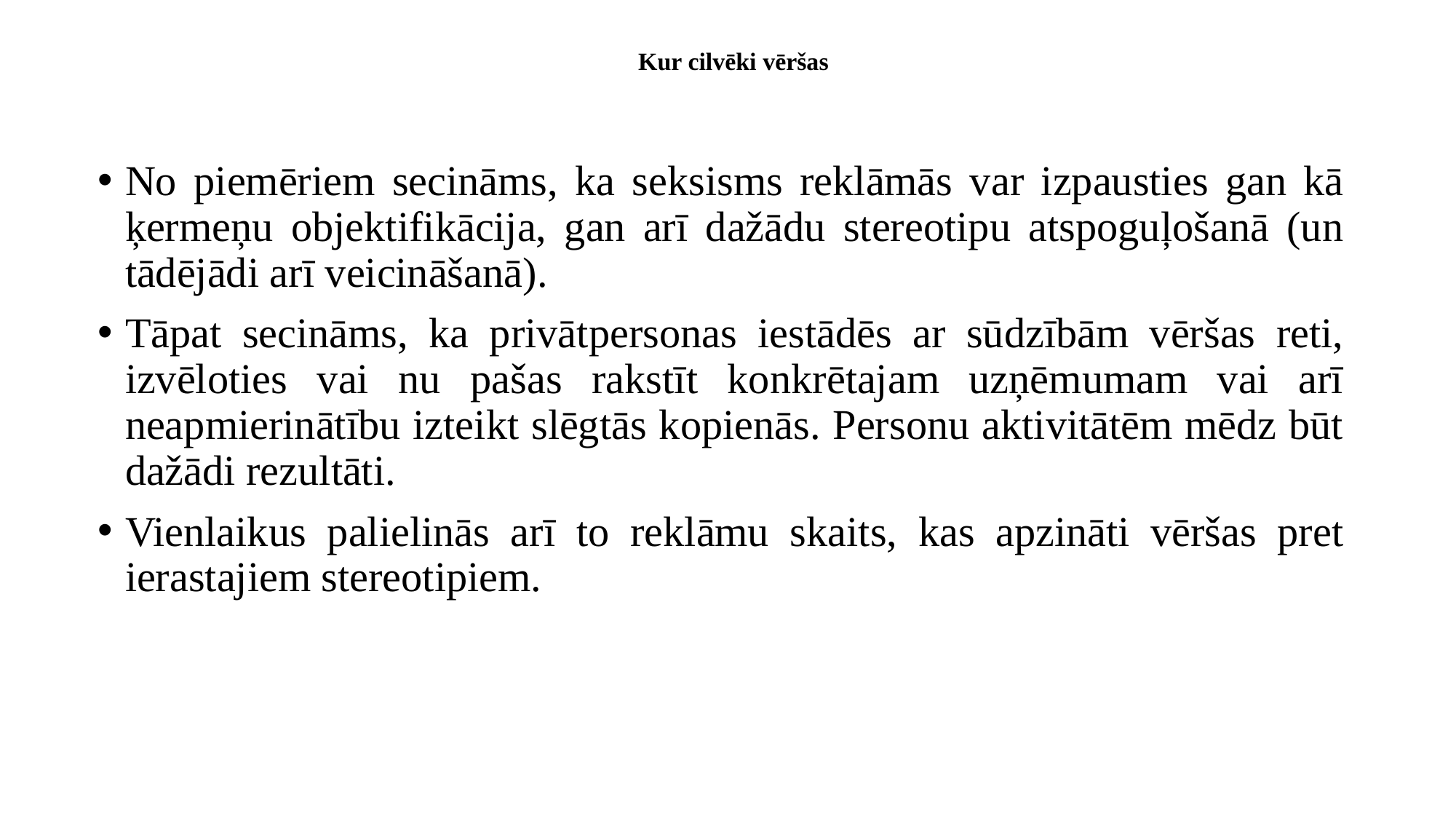

# Kur cilvēki vēršas
No piemēriem secināms, ka seksisms reklāmās var izpausties gan kā ķermeņu objektifikācija, gan arī dažādu stereotipu atspoguļošanā (un tādējādi arī veicināšanā).
Tāpat secināms, ka privātpersonas iestādēs ar sūdzībām vēršas reti, izvēloties vai nu pašas rakstīt konkrētajam uzņēmumam vai arī neapmierinātību izteikt slēgtās kopienās. Personu aktivitātēm mēdz būt dažādi rezultāti.
Vienlaikus palielinās arī to reklāmu skaits, kas apzināti vēršas pret ierastajiem stereotipiem.